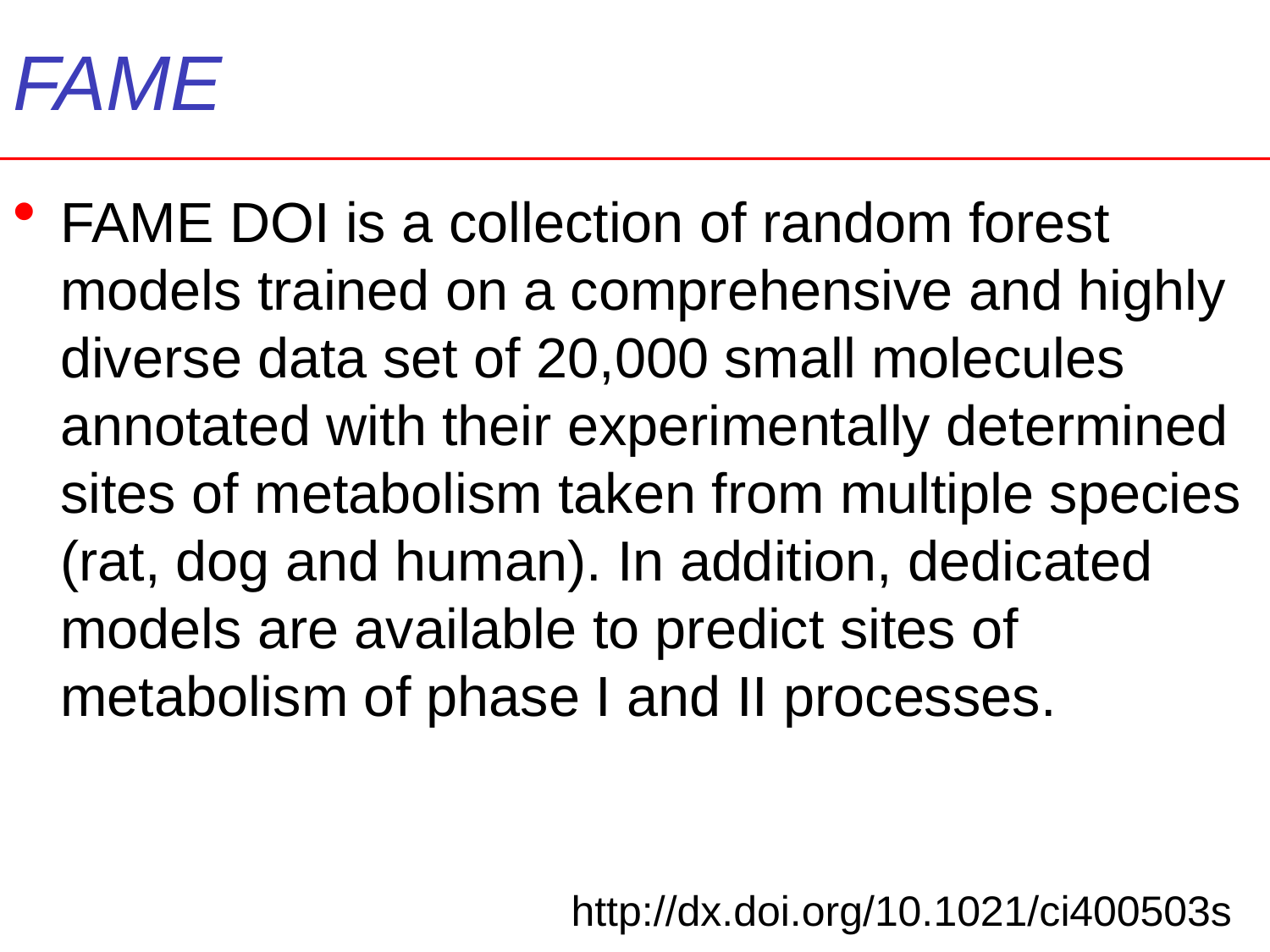

# FAME
FAME DOI is a collection of random forest models trained on a comprehensive and highly diverse data set of 20,000 small molecules annotated with their experimentally determined sites of metabolism taken from multiple species (rat, dog and human). In addition, dedicated models are available to predict sites of metabolism of phase I and II processes.
http://dx.doi.org/10.1021/ci400503s